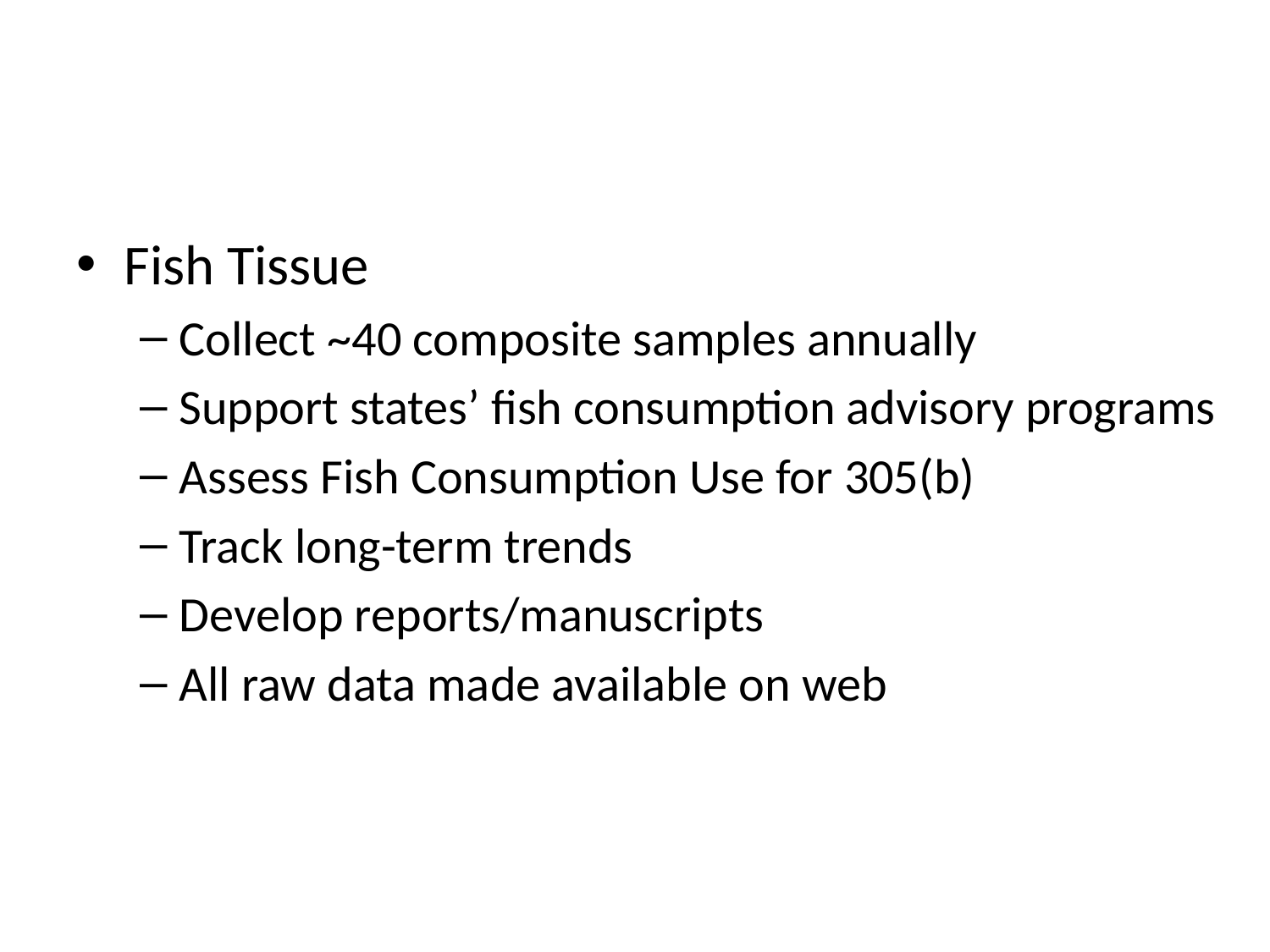

#
Fish Tissue
Collect ~40 composite samples annually
Support states’ fish consumption advisory programs
Assess Fish Consumption Use for 305(b)
Track long-term trends
Develop reports/manuscripts
All raw data made available on web